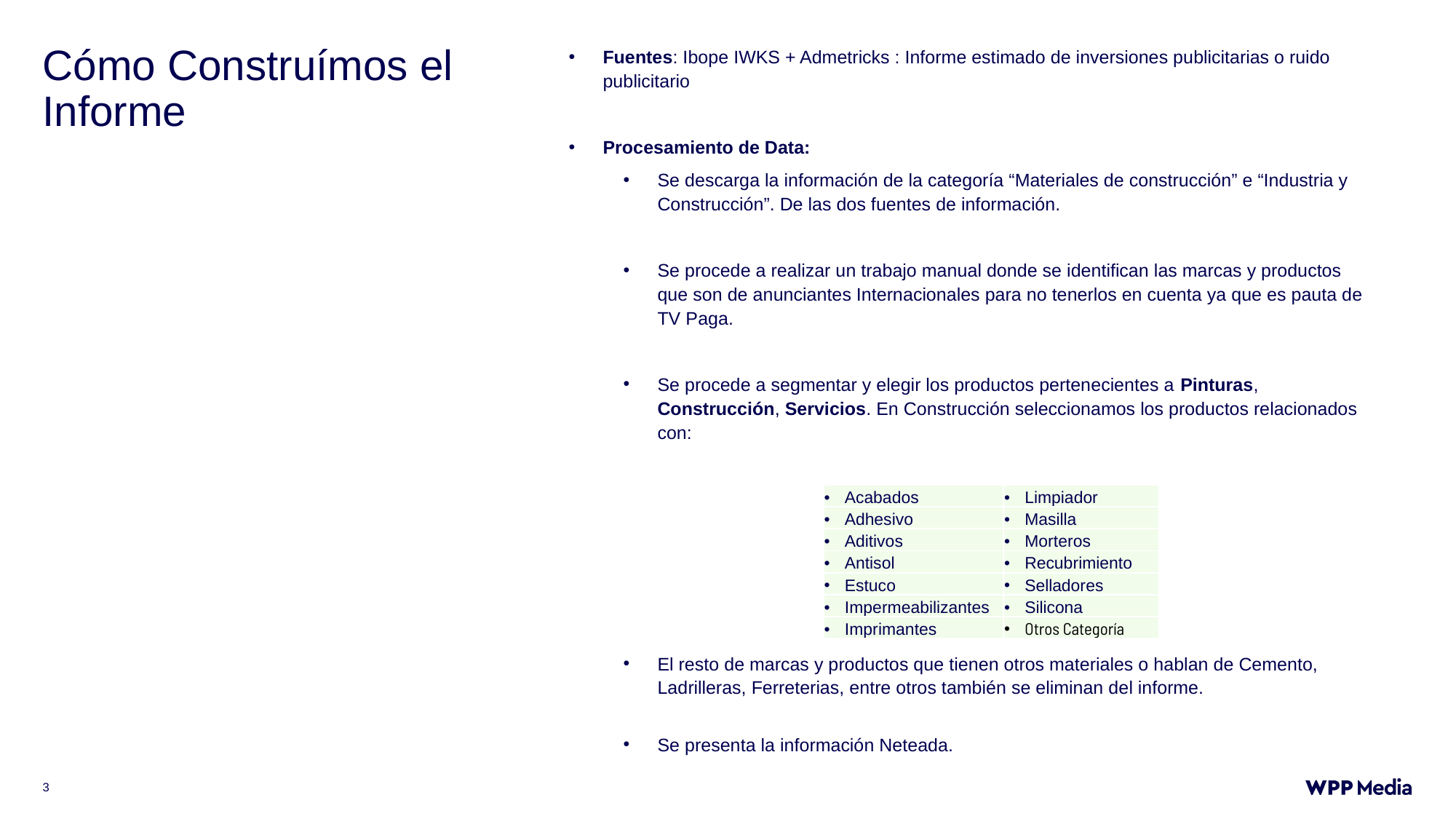

# Cómo Construímos el Informe
Fuentes: Ibope IWKS + Admetricks : Informe estimado de inversiones publicitarias o ruido publicitario

Procesamiento de Data:
Se descarga la información de la categoría “Materiales de construcción” e “Industria y Construcción”. De las dos fuentes de información.

Se procede a realizar un trabajo manual donde se identifican las marcas y productos que son de anunciantes Internacionales para no tenerlos en cuenta ya que es pauta de TV Paga.

Se procede a segmentar y elegir los productos pertenecientes a Pinturas, Construcción, Servicios. En Construcción seleccionamos los productos relacionados con:

El resto de marcas y productos que tienen otros materiales o hablan de Cemento, Ladrilleras, Ferreterias, entre otros también se eliminan del informe.
Se presenta la información Neteada.

| Acabados | Limpiador |
| --- | --- |
| Adhesivo | Masilla |
| Aditivos | Morteros |
| Antisol | Recubrimiento |
| Estuco | Selladores |
| Impermeabilizantes | Silicona |
| Imprimantes | Otros Categoría |
3